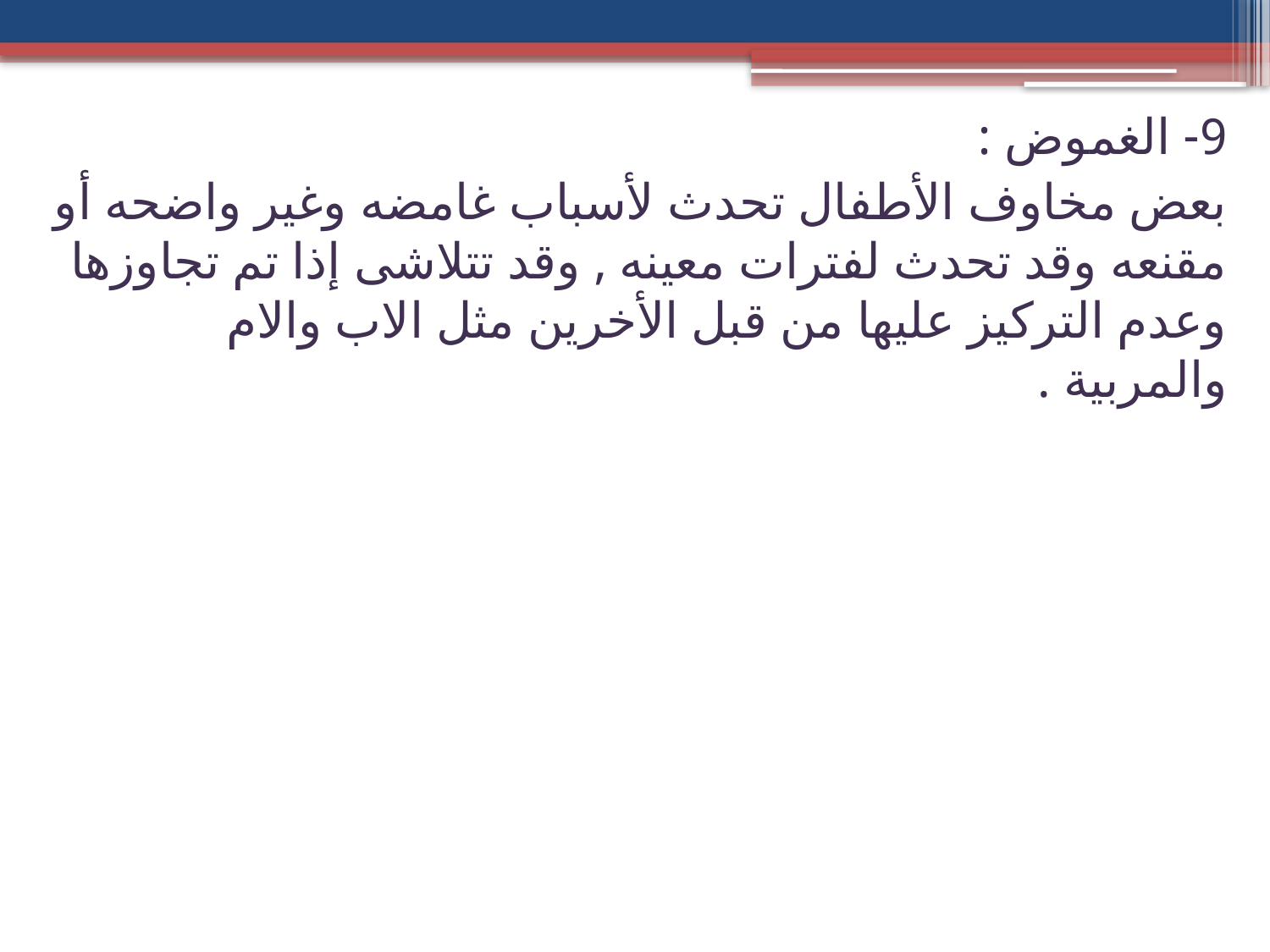

9- الغموض :
بعض مخاوف الأطفال تحدث لأسباب غامضه وغير واضحه أو مقنعه وقد تحدث لفترات معينه , وقد تتلاشى إذا تم تجاوزها وعدم التركيز عليها من قبل الأخرين مثل الاب والام والمربية .